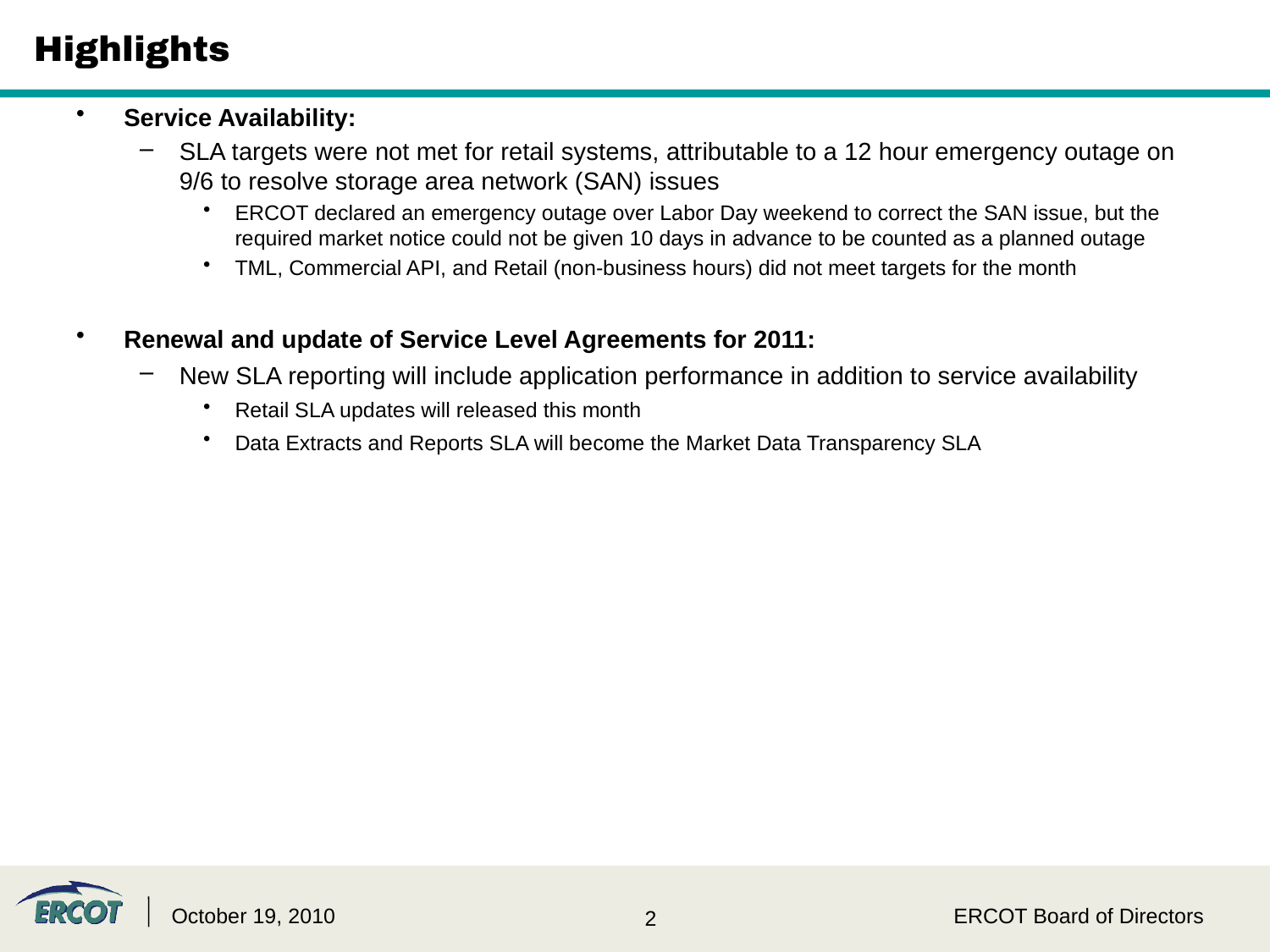

# Highlights
Service Availability:
SLA targets were not met for retail systems, attributable to a 12 hour emergency outage on 9/6 to resolve storage area network (SAN) issues
ERCOT declared an emergency outage over Labor Day weekend to correct the SAN issue, but the required market notice could not be given 10 days in advance to be counted as a planned outage
TML, Commercial API, and Retail (non-business hours) did not meet targets for the month

Renewal and update of Service Level Agreements for 2011:
New SLA reporting will include application performance in addition to service availability
Retail SLA updates will released this month
Data Extracts and Reports SLA will become the Market Data Transparency SLA

October 19, 2010
ERCOT Board of Directors